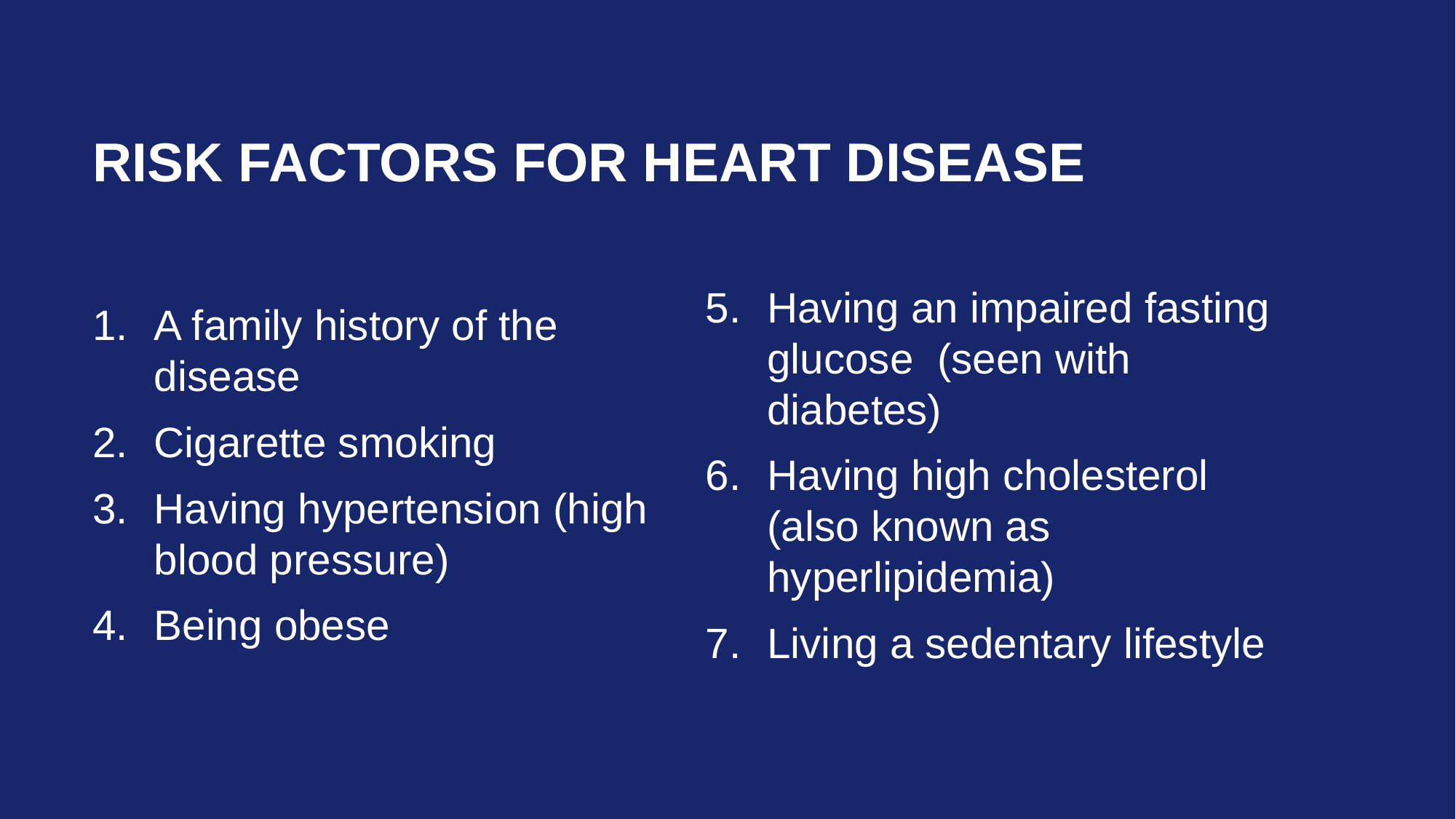

# Risk Factors for Heart Disease
A family history of the disease
Cigarette smoking
Having hypertension (high blood pressure)
Being obese
Having an impaired fasting glucose  (seen with diabetes)
Having high cholesterol (also known as hyperlipidemia)
Living a sedentary lifestyle